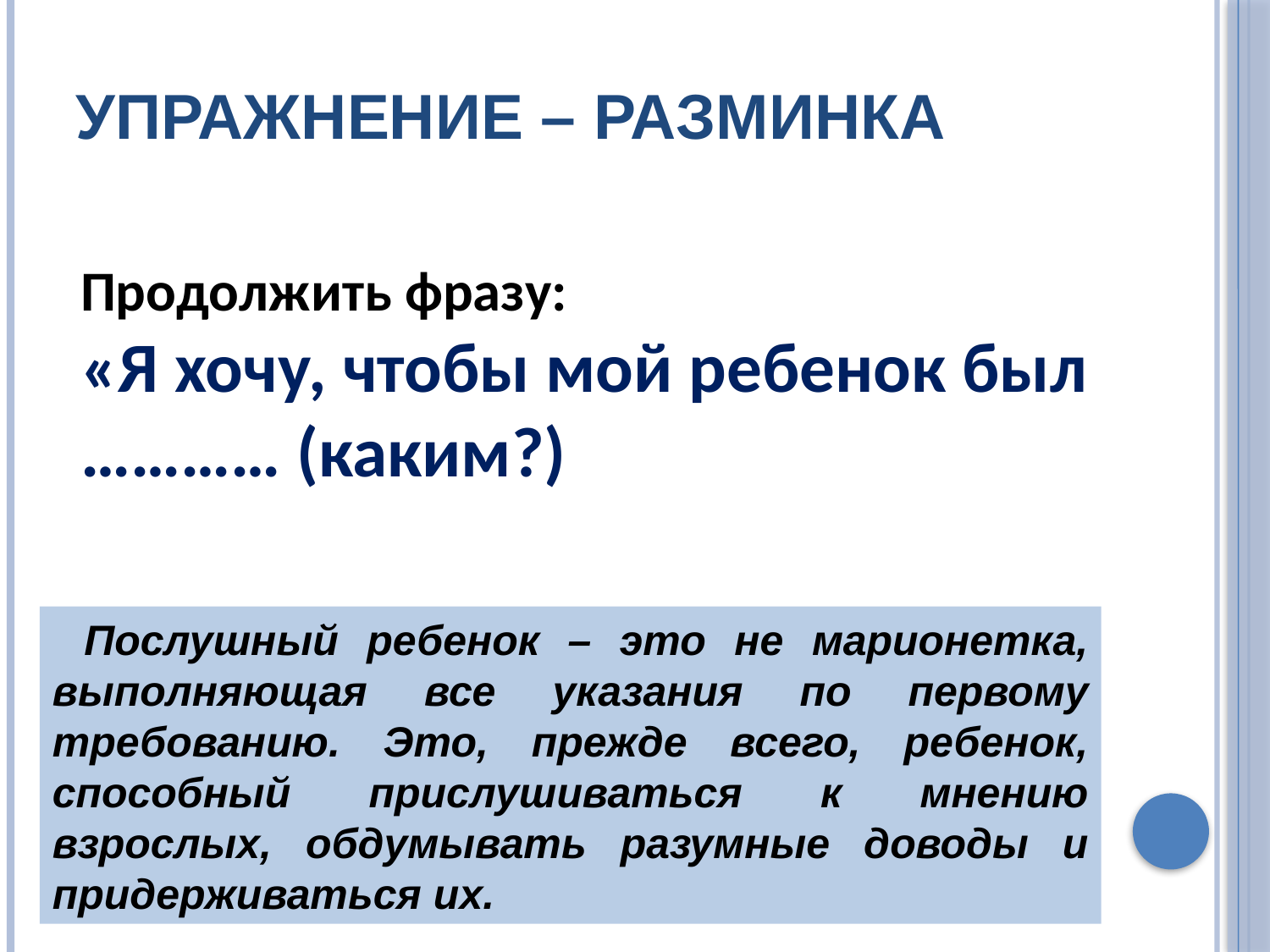

# Упражнение – разминка
	Продолжить фразу:
«Я хочу, чтобы мой ребенок был ………… (каким?)

Послушный ребенок – это не марионетка, выполняющая все указания по первому требованию. Это, прежде всего, ребенок, способный прислушиваться к мнению взрослых, обдумывать разумные доводы и придерживаться их.